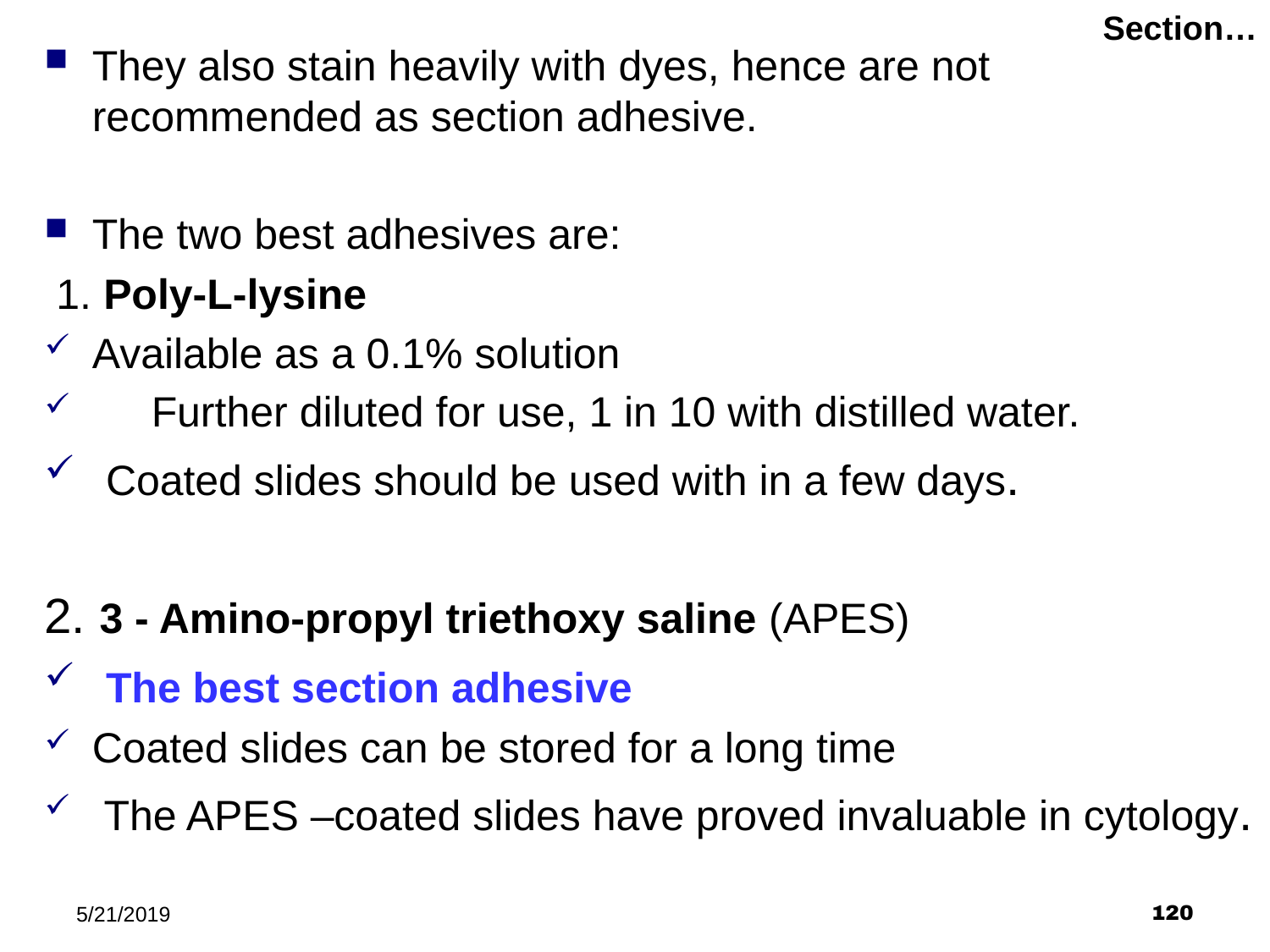

# Section…
They also stain heavily with dyes, hence are not recommended as section adhesive.

The two best adhesives are:
 1. Poly-L-lysine
Available as a 0.1% solution
     Further diluted for use, 1 in 10 with distilled water.
 Coated slides should be used with in a few days.

2. 3 - Amino-propyl triethoxy saline (APES)
 The best section adhesive
Coated slides can be stored for a long time
 The APES –coated slides have proved invaluable in cytology.

5/21/2019
120